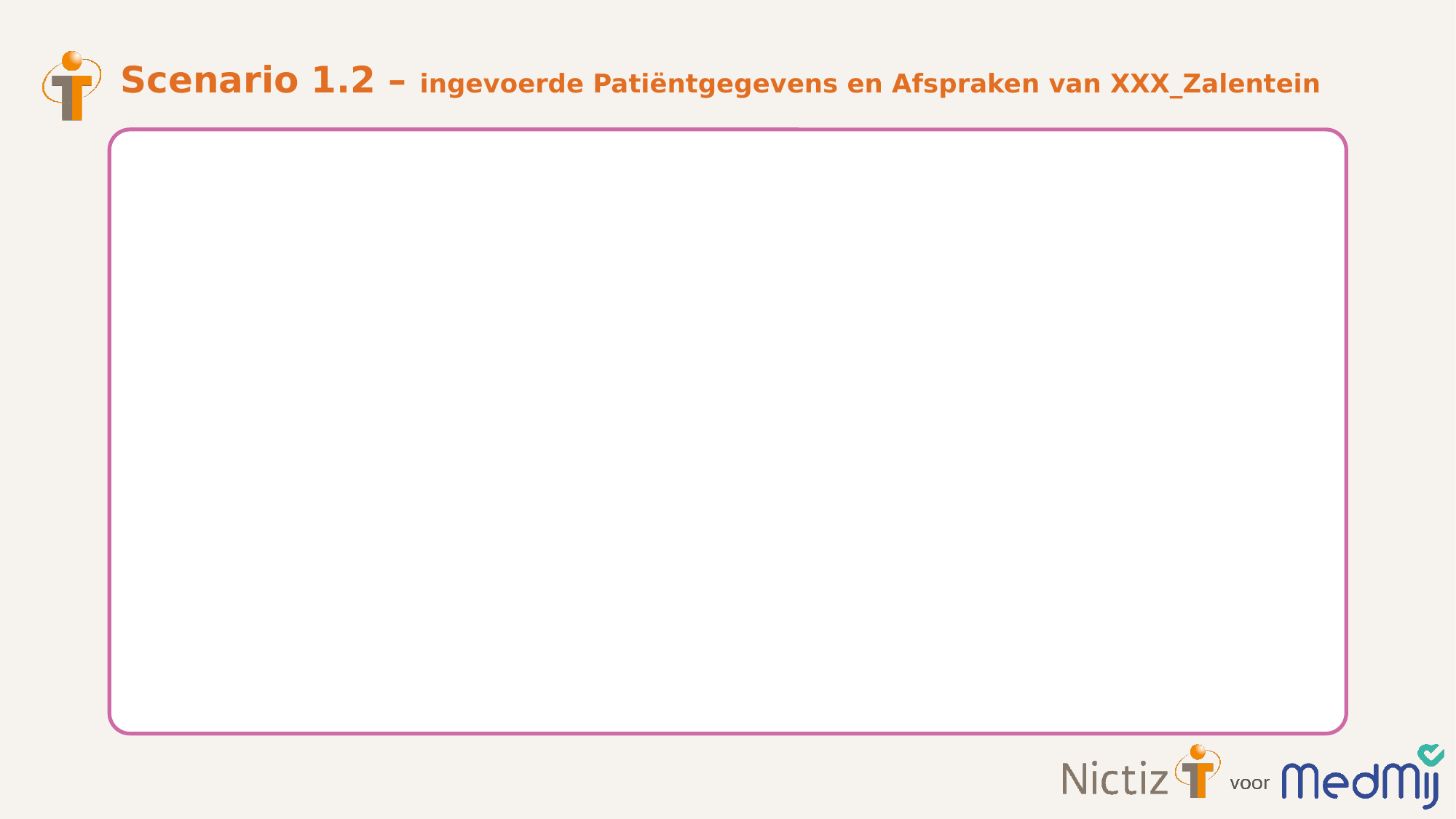

# Scenario 1.2 – ingevoerde Patiëntgegevens en Afspraken van XXX_Zalentein